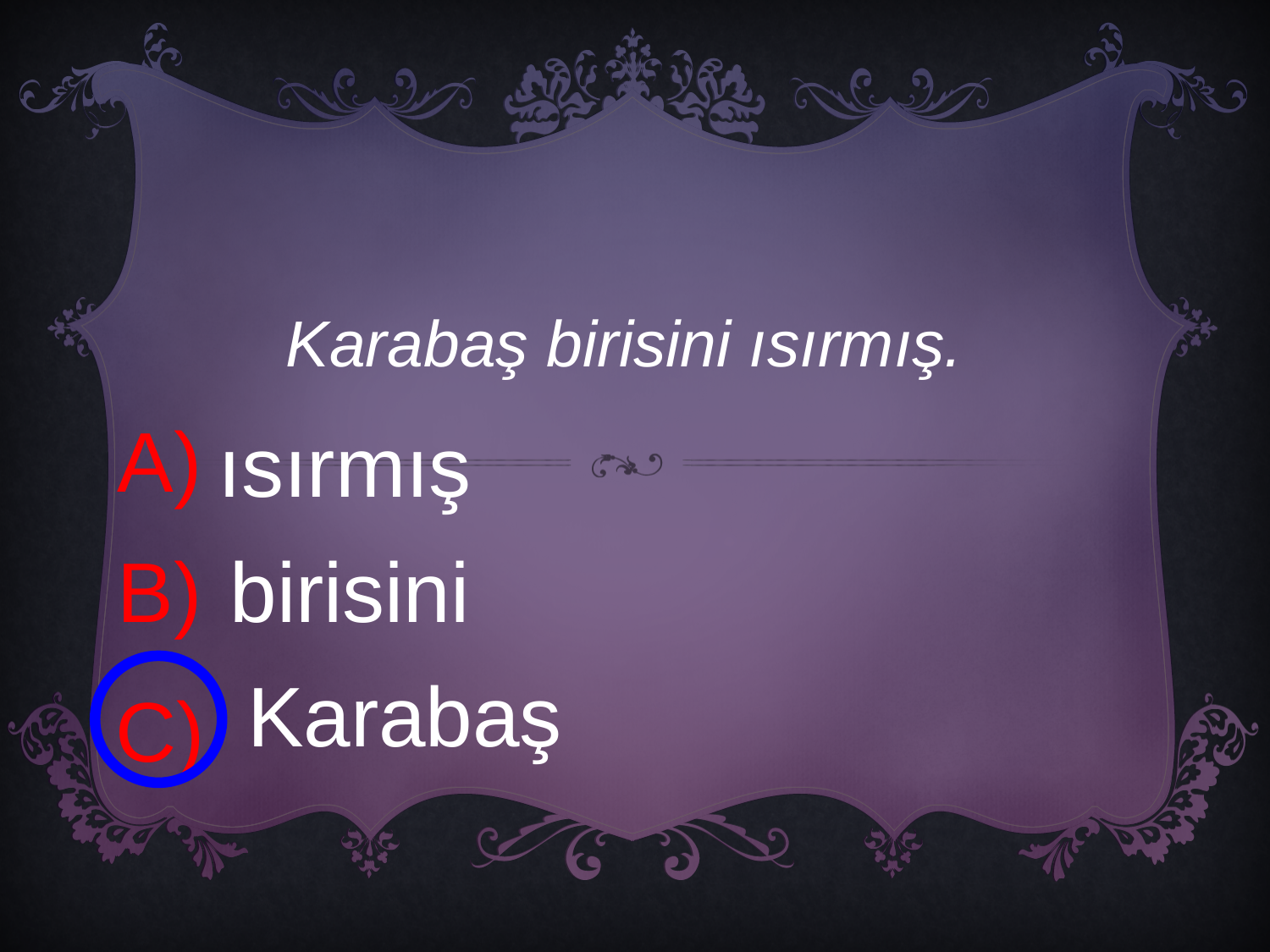

Karabaş birisini ısırmış.
A)
ısırmış
B)
birisini

Karabaş
C)